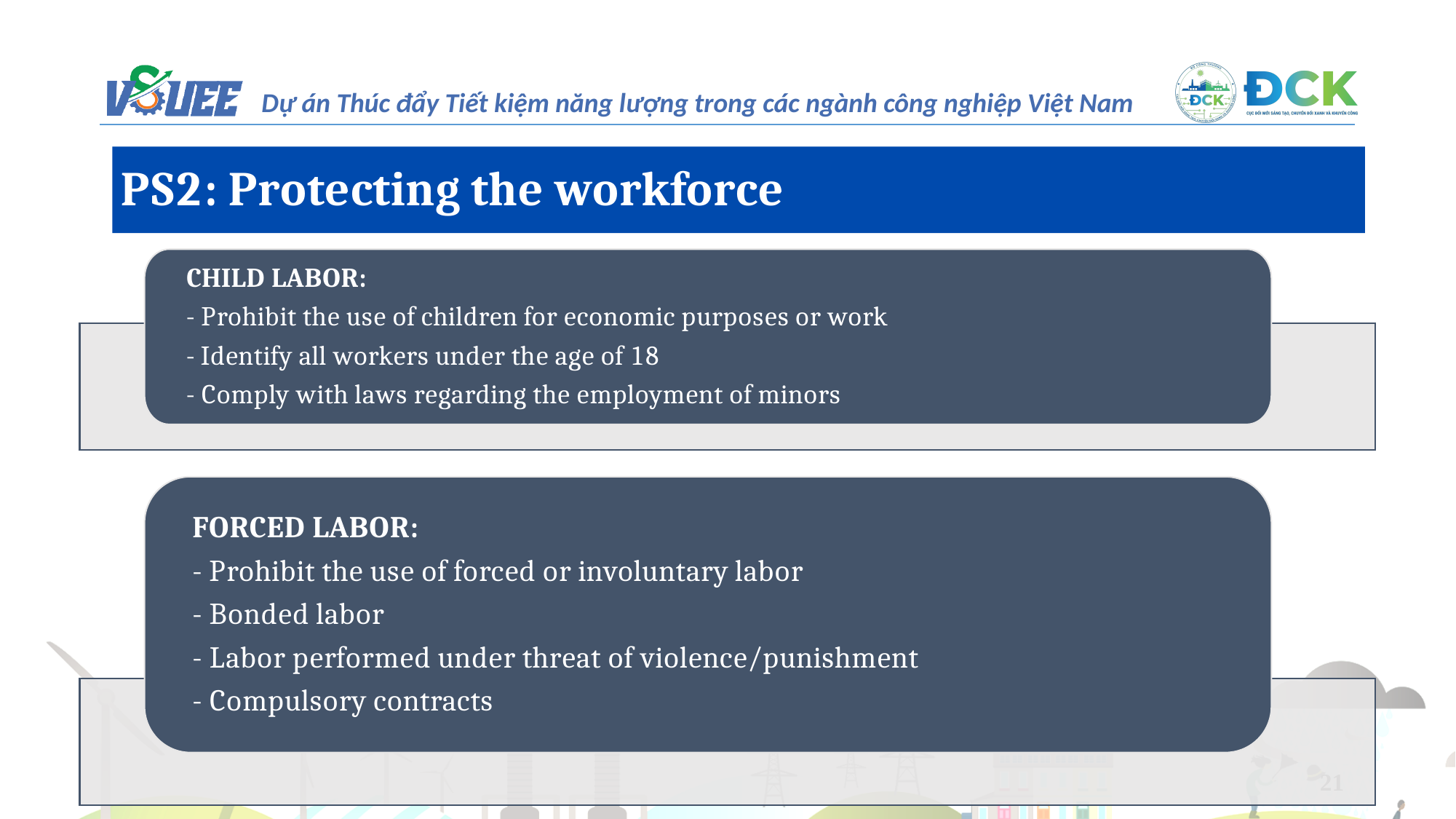

PS2: Protecting the workforce
CHILD LABOR:
- Prohibit the use of children for economic purposes or work
- Identify all workers under the age of 18
- Comply with laws regarding the employment of minors

FORCED LABOR:
- Prohibit the use of forced or involuntary labor
- Bonded labor
- Labor performed under threat of violence/punishment
- Compulsory contracts

21